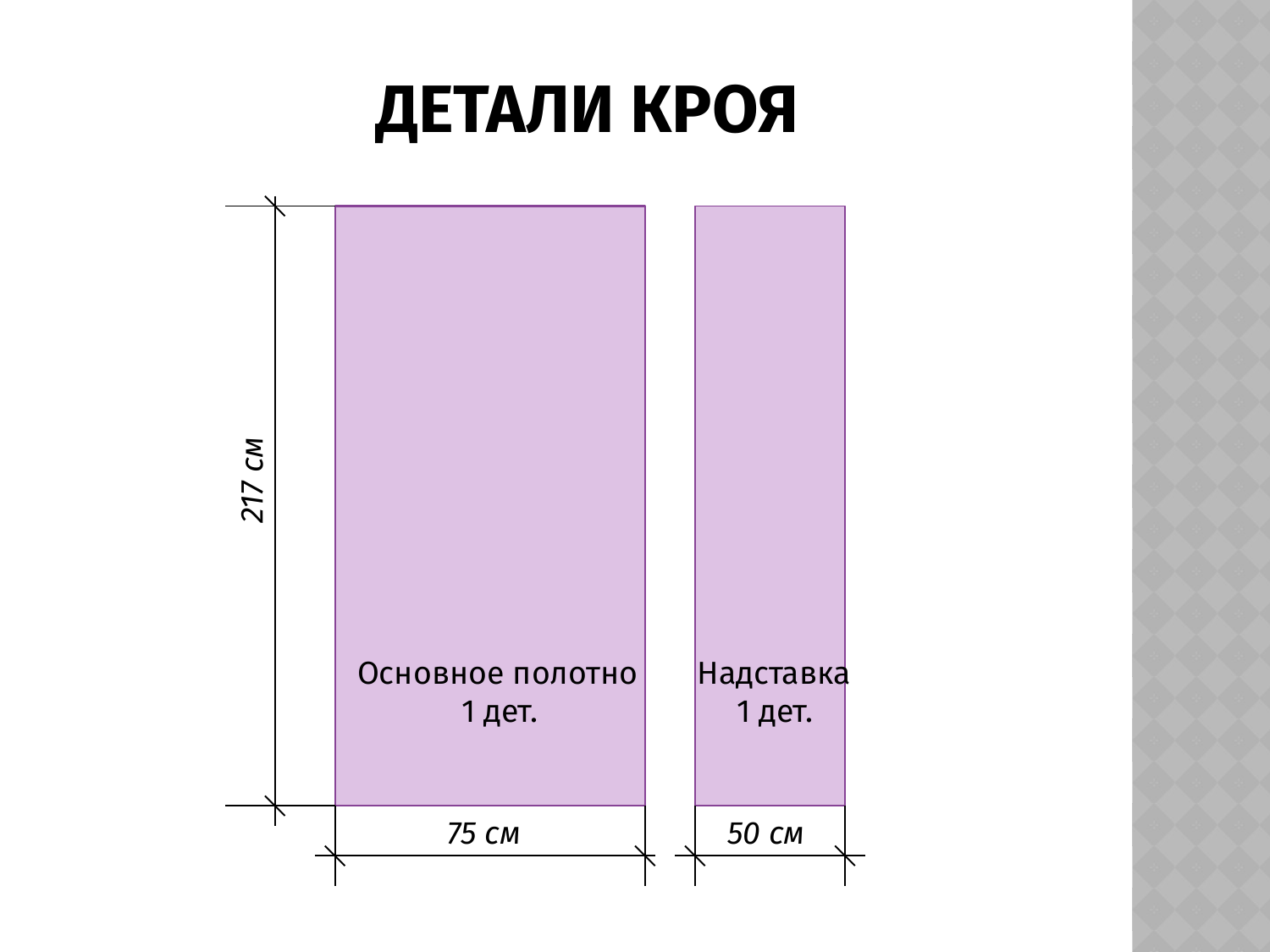

# Детали кроя

217 см
Основное полотно
1 дет.
Надставка
1 дет.
75 см
50 см